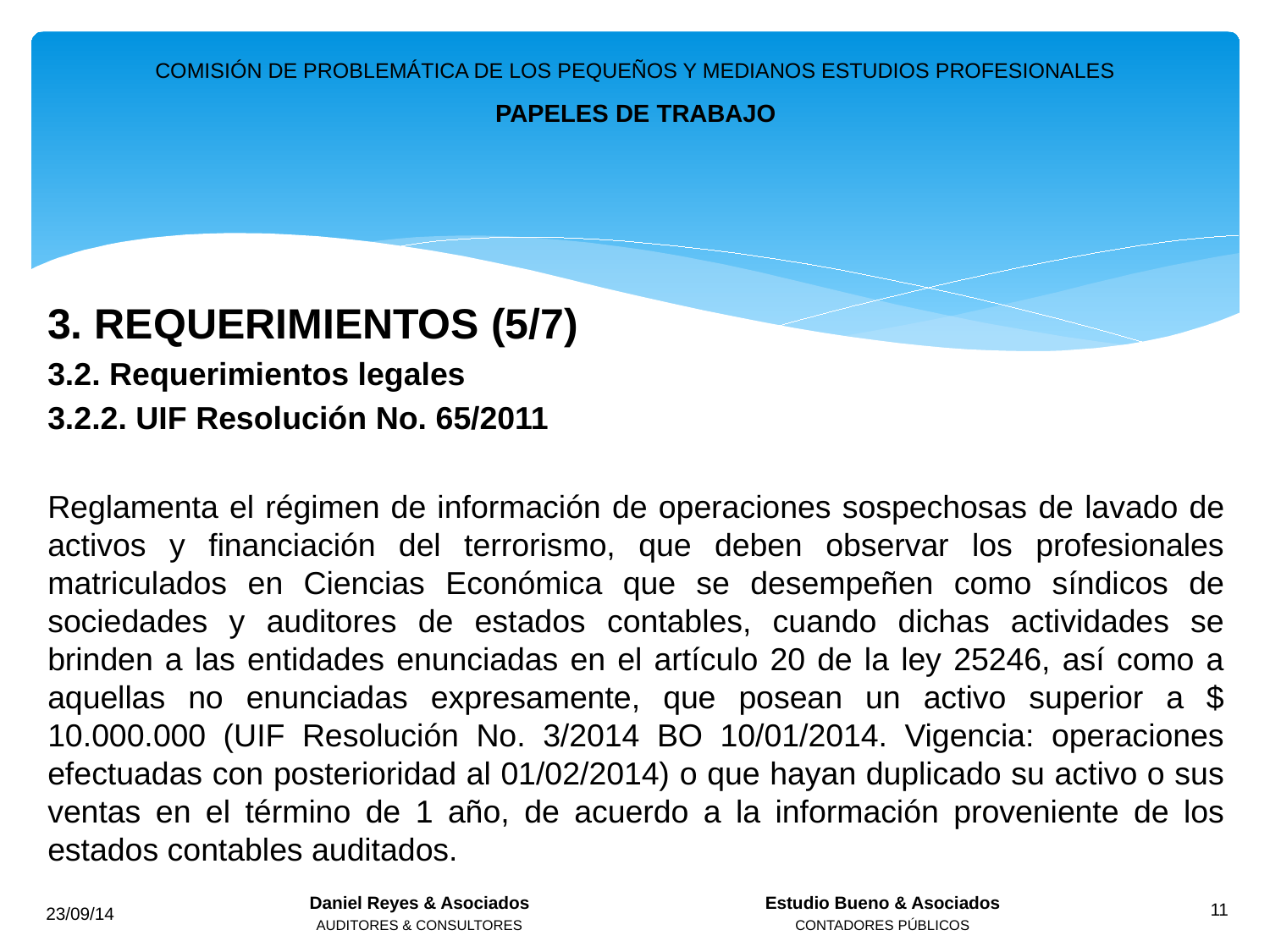

COMISIÓN DE PROBLEMÁTICA DE LOS PEQUEÑOS Y MEDIANOS ESTUDIOS PROFESIONALES
PAPELES DE TRABAJO
3. REQUERIMIENTOS (5/7)
3.2. Requerimientos legales
3.2.2. UIF Resolución No. 65/2011

Reglamenta el régimen de información de operaciones sospechosas de lavado de activos y financiación del terrorismo, que deben observar los profesionales matriculados en Ciencias Económica que se desempeñen como síndicos de sociedades y auditores de estados contables, cuando dichas actividades se brinden a las entidades enunciadas en el artículo 20 de la ley 25246, así como a aquellas no enunciadas expresamente, que posean un activo superior a $ 10.000.000 (UIF Resolución No. 3/2014 BO 10/01/2014. Vigencia: operaciones efectuadas con posterioridad al 01/02/2014) o que hayan duplicado su activo o sus ventas en el término de 1 año, de acuerdo a la información proveniente de los estados contables auditados.

Daniel Reyes & Asociados
AUDITORES & CONSULTORES
Estudio Bueno & Asociados
CONTADORES PÚBLICOS
23/09/14
11